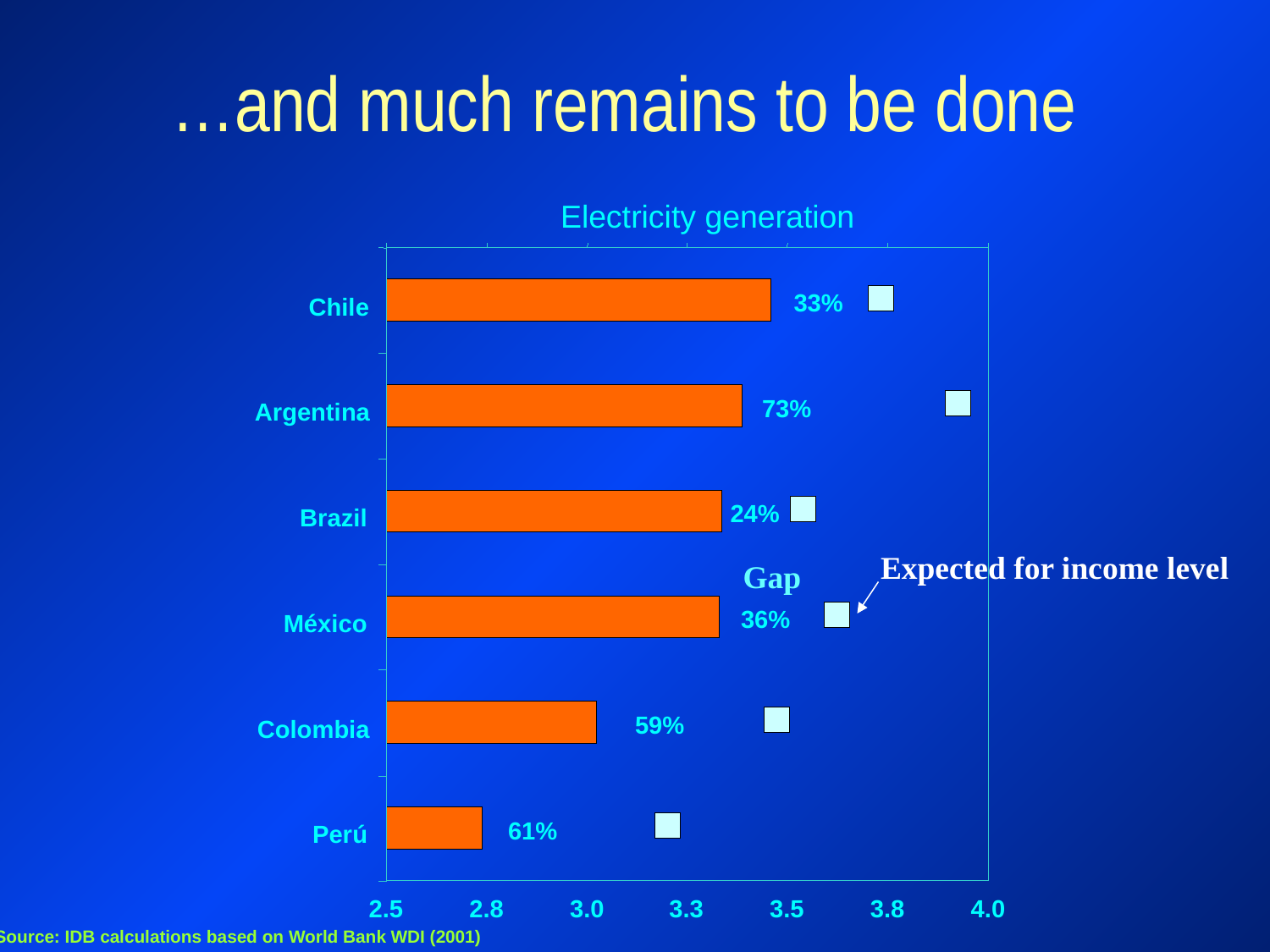

# …and much remains to be done
Electricity generation

33%
Chile

73%
Argentina

24%
Brazil

36%
México

59%
Colombia

61%
Perú

2.5
2.8
3.0
3.3
3.5
3.8
4.0
Expected for income level
Gap

Source: IDB calculations based on World Bank WDI (2001)